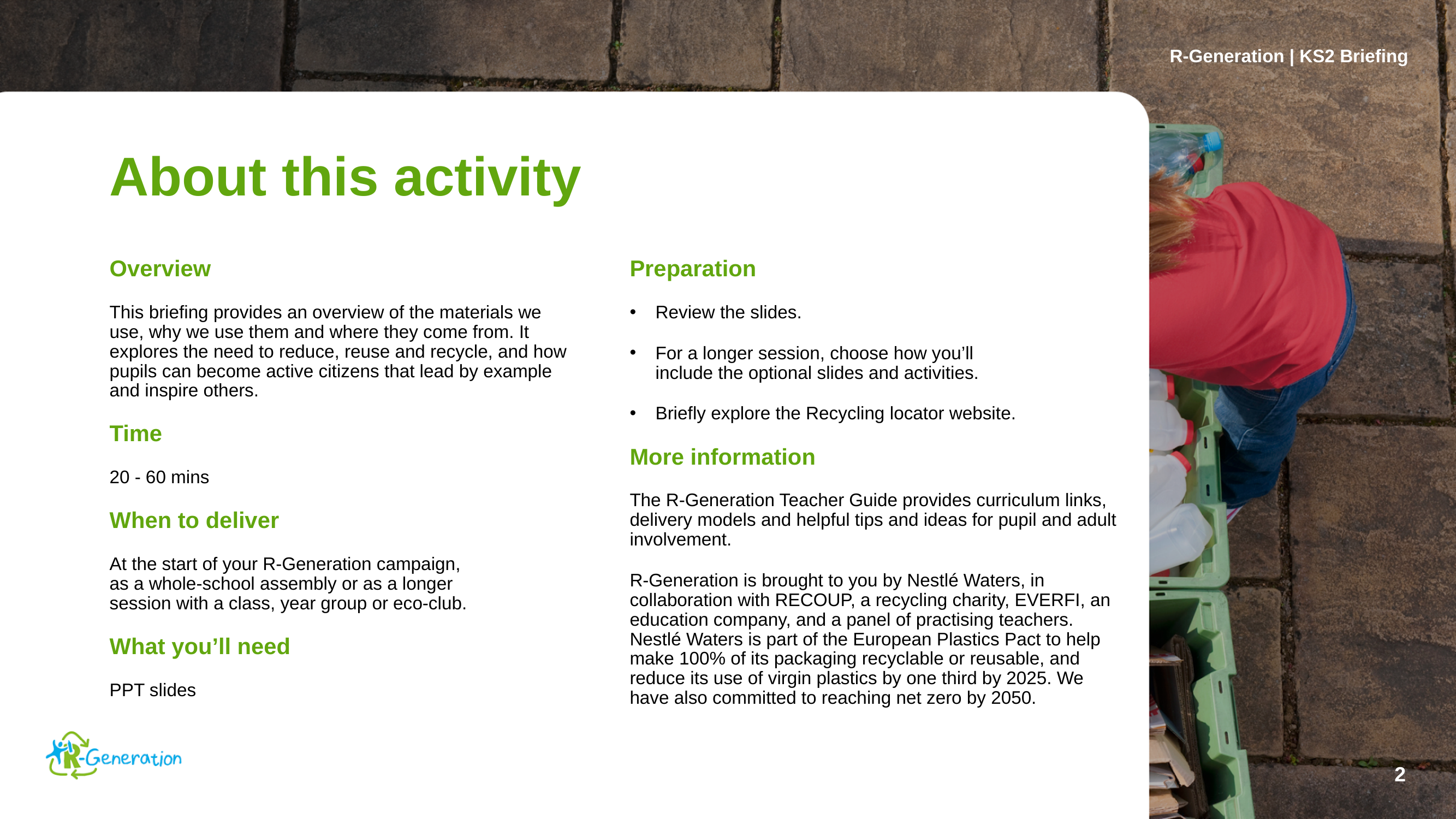

R-Generation | KS2 Briefing
# About this activity
Overview
This briefing provides an overview of the materials we use, why we use them and where they come from. It explores the need to reduce, reuse and recycle, and how pupils can become active citizens that lead by example and inspire others.
Time
20 - 60 mins
When to deliver
At the start of your R-Generation campaign,
as a whole-school assembly or as a longer
session with a class, year group or eco-club.
What you’ll need
PPT slides
Preparation
Review the slides.
For a longer session, choose how you’ll
include the optional slides and activities.
Briefly explore the Recycling locator website.
More information
The R-Generation Teacher Guide provides curriculum links, delivery models and helpful tips and ideas for pupil and adult involvement.
R-Generation is brought to you by Nestlé Waters, in collaboration with RECOUP, a recycling charity, EVERFI, an education company, and a panel of practising teachers. Nestlé Waters is part of the European Plastics Pact to help make 100% of its packaging recyclable or reusable, and reduce its use of virgin plastics by one third by 2025. We have also committed to reaching net zero by 2050.
2